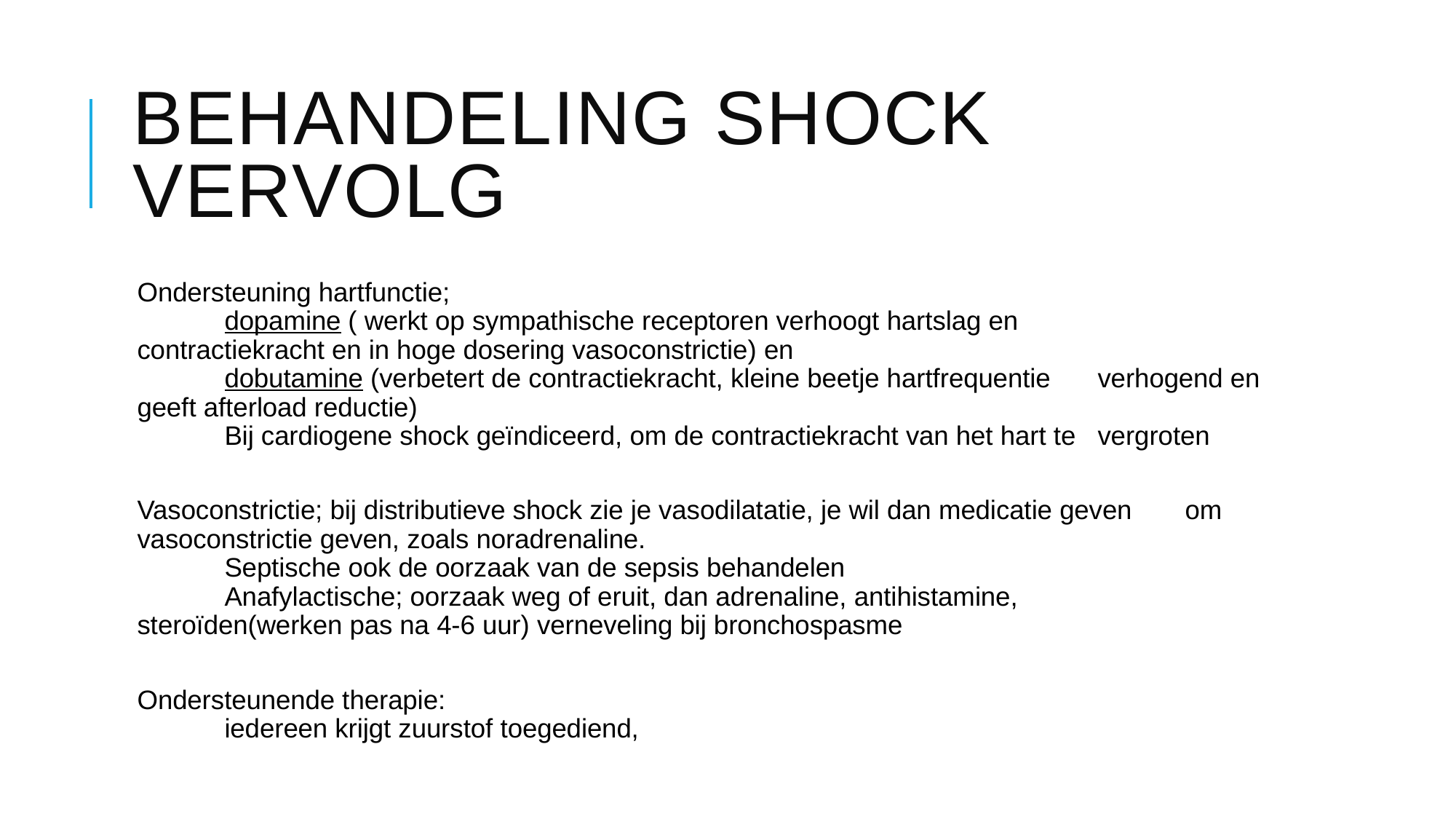

# Behandeling shock vervolg
Ondersteuning hartfunctie;
	dopamine ( werkt op sympathische receptoren verhoogt hartslag en 	contractiekracht en in hoge dosering vasoconstrictie) en
	dobutamine (verbetert de contractiekracht, kleine beetje hartfrequentie 	verhogend en geeft afterload reductie)
	Bij cardiogene shock geïndiceerd, om de contractiekracht van het hart te 	vergroten
Vasoconstrictie; bij distributieve shock zie je vasodilatatie, je wil dan medicatie geven 	om vasoconstrictie geven, zoals noradrenaline.
	Septische ook de oorzaak van de sepsis behandelen
	Anafylactische; oorzaak weg of eruit, dan adrenaline, antihistamine, 	steroïden(werken pas na 4-6 uur) verneveling bij bronchospasme
Ondersteunende therapie:
	iedereen krijgt zuurstof toegediend,